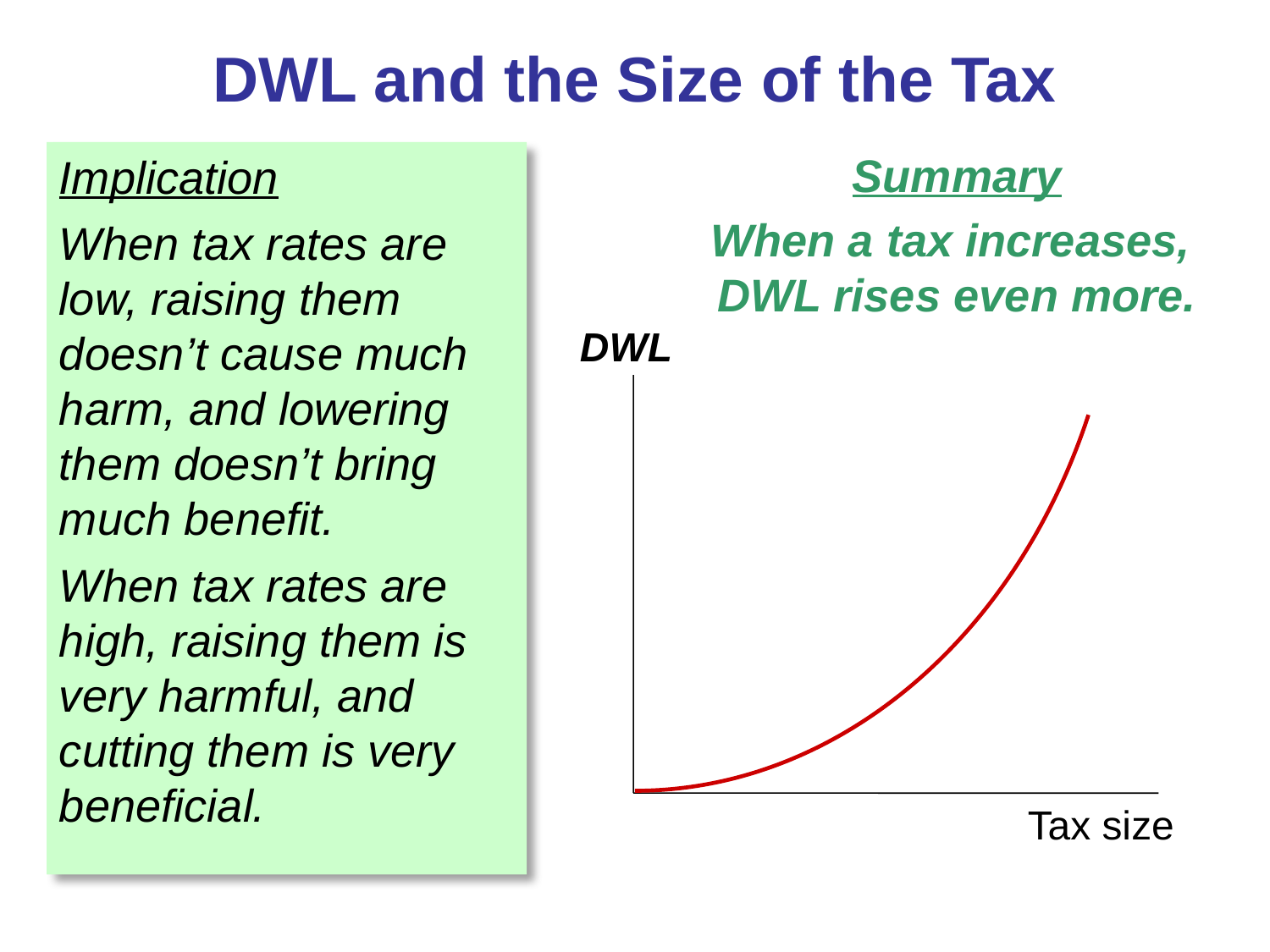

# DWL and the Size of the Tax
Summary
When a tax increases,
DWL rises even more.
Implication
When tax rates are low, raising them doesn’t cause much harm, and lowering them doesn’t bring much benefit.
When tax rates are high, raising them is very harmful, and cutting them is very beneficial.

DWL

Tax size